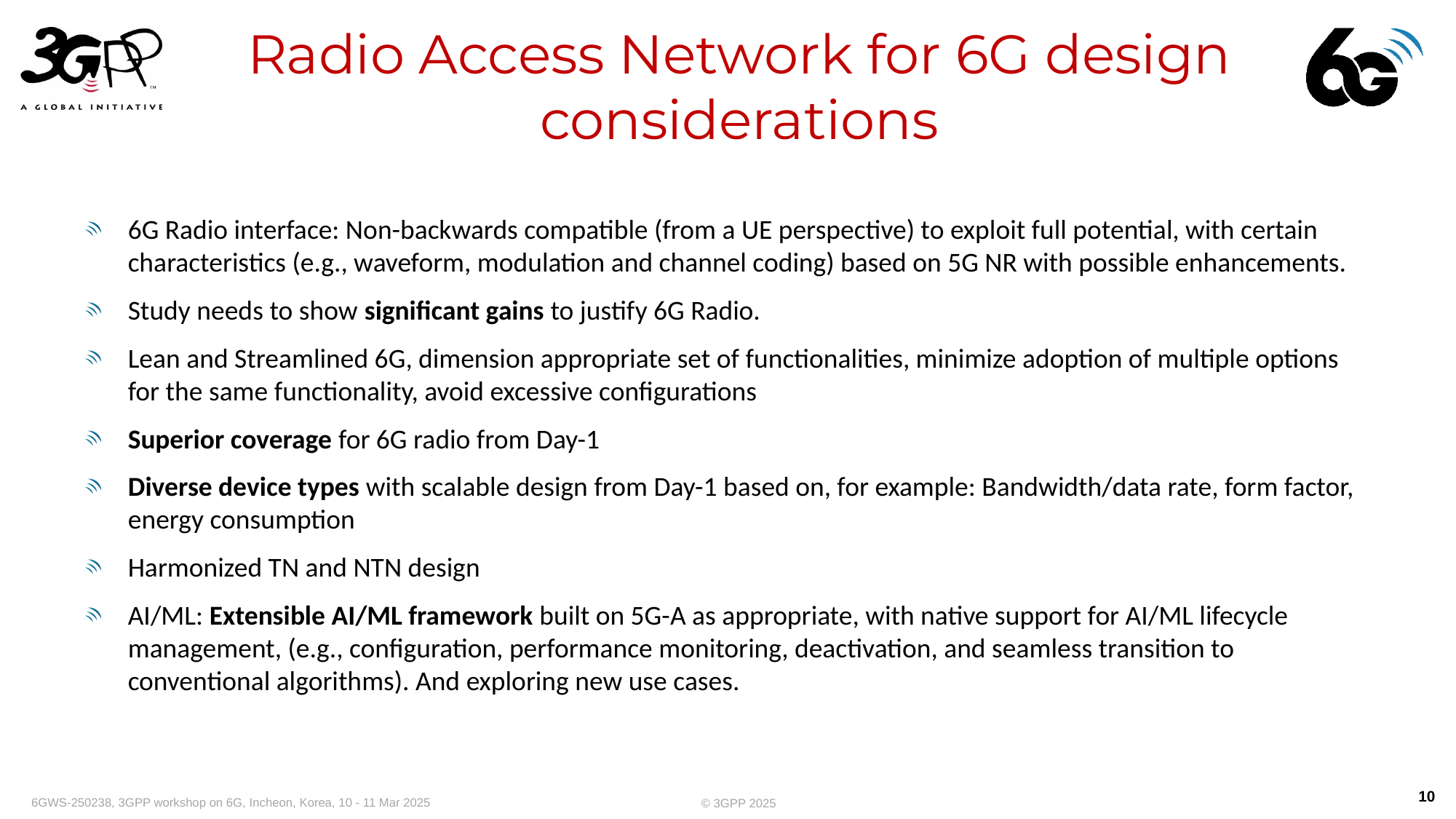

# Radio Access Network for 6G design considerations
6G Radio interface: Non-backwards compatible (from a UE perspective) to exploit full potential, with certain characteristics (e.g., waveform, modulation and channel coding) based on 5G NR with possible enhancements.
Study needs to show significant gains to justify 6G Radio.
Lean and Streamlined 6G, dimension appropriate set of functionalities, minimize adoption of multiple options for the same functionality, avoid excessive configurations
Superior coverage for 6G radio from Day-1
Diverse device types with scalable design from Day-1 based on, for example: Bandwidth/data rate, form factor, energy consumption
Harmonized TN and NTN design
AI/ML: Extensible AI/ML framework built on 5G-A as appropriate, with native support for AI/ML lifecycle management, (e.g., configuration, performance monitoring, deactivation, and seamless transition to conventional algorithms). And exploring new use cases.